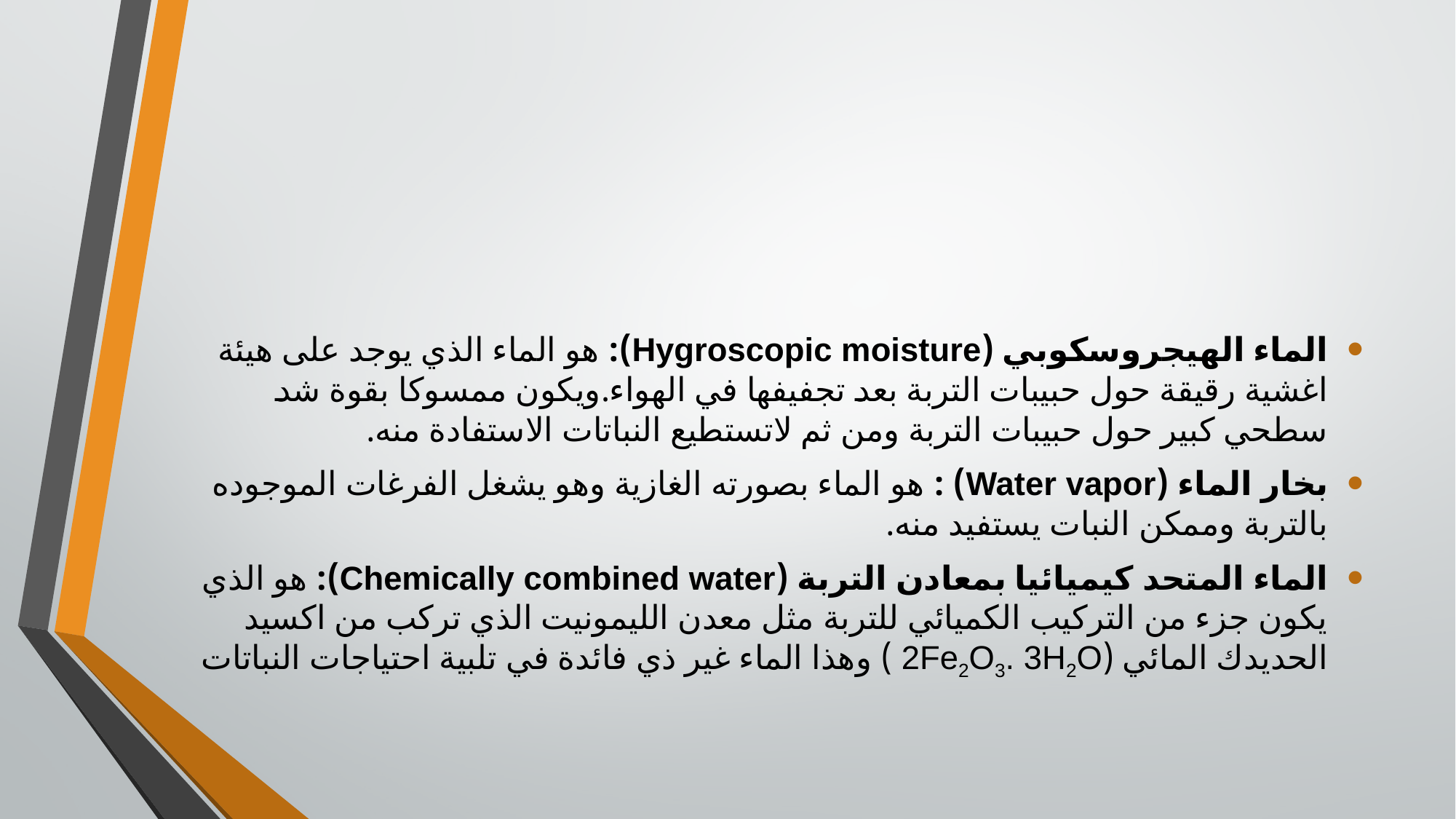

#
الماء الهيجروسكوبي (Hygroscopic moisture): هو الماء الذي يوجد على هيئة اغشية رقيقة حول حبيبات التربة بعد تجفيفها في الهواء.ويكون ممسوكا بقوة شد سطحي كبير حول حبيبات التربة ومن ثم لاتستطيع النباتات الاستفادة منه.
بخار الماء (Water vapor) : هو الماء بصورته الغازية وهو يشغل الفرغات الموجوده بالتربة وممكن النبات يستفيد منه.
الماء المتحد كيميائيا بمعادن التربة (Chemically combined water): هو الذي يكون جزء من التركيب الكميائي للتربة مثل معدن الليمونيت الذي تركب من اكسيد الحديدك المائي (2Fe2O3. 3H2O ) وهذا الماء غير ذي فائدة في تلبية احتياجات النباتات